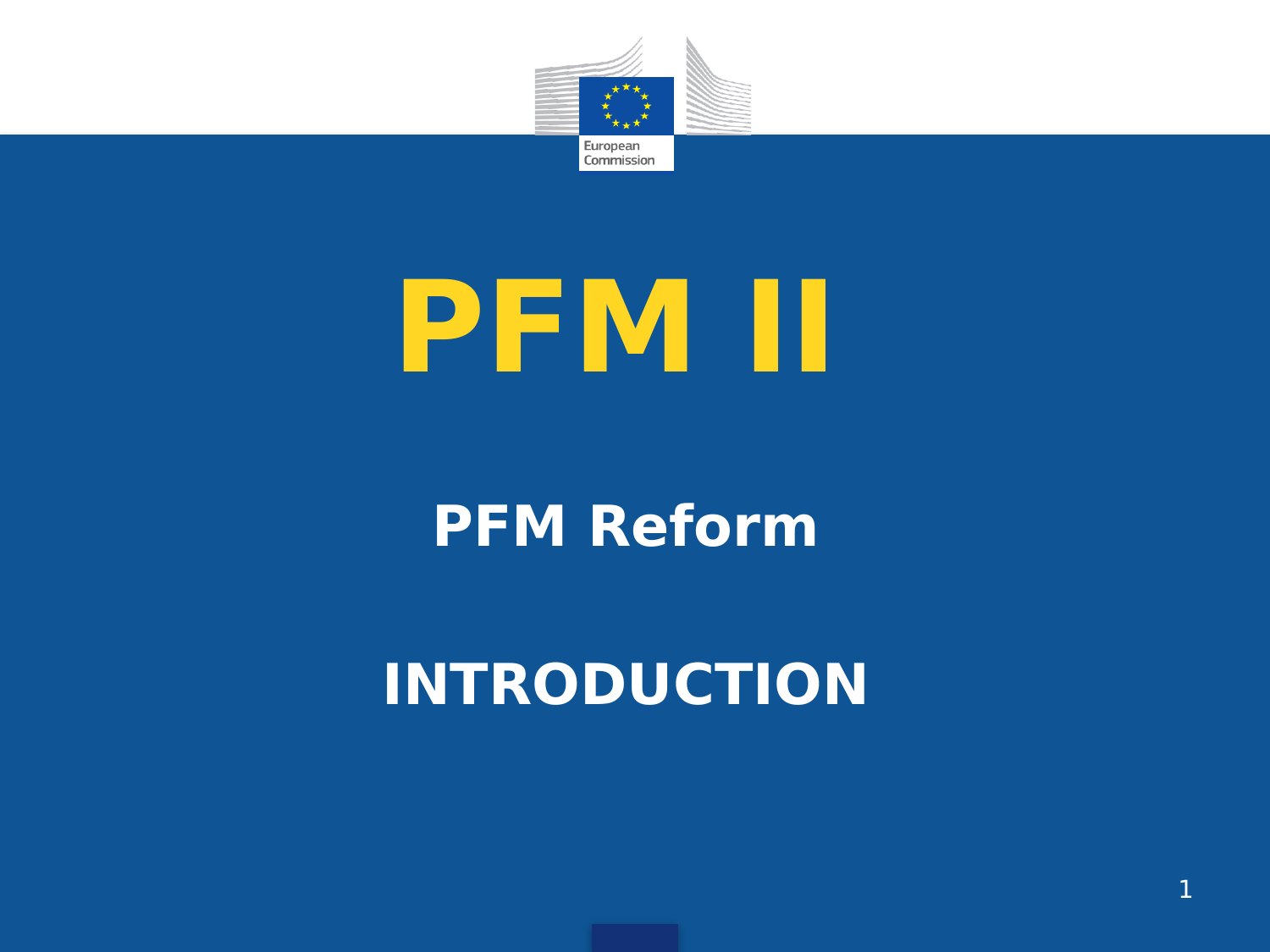

# PFM II
PFM Reform

INTRODUCTION
1